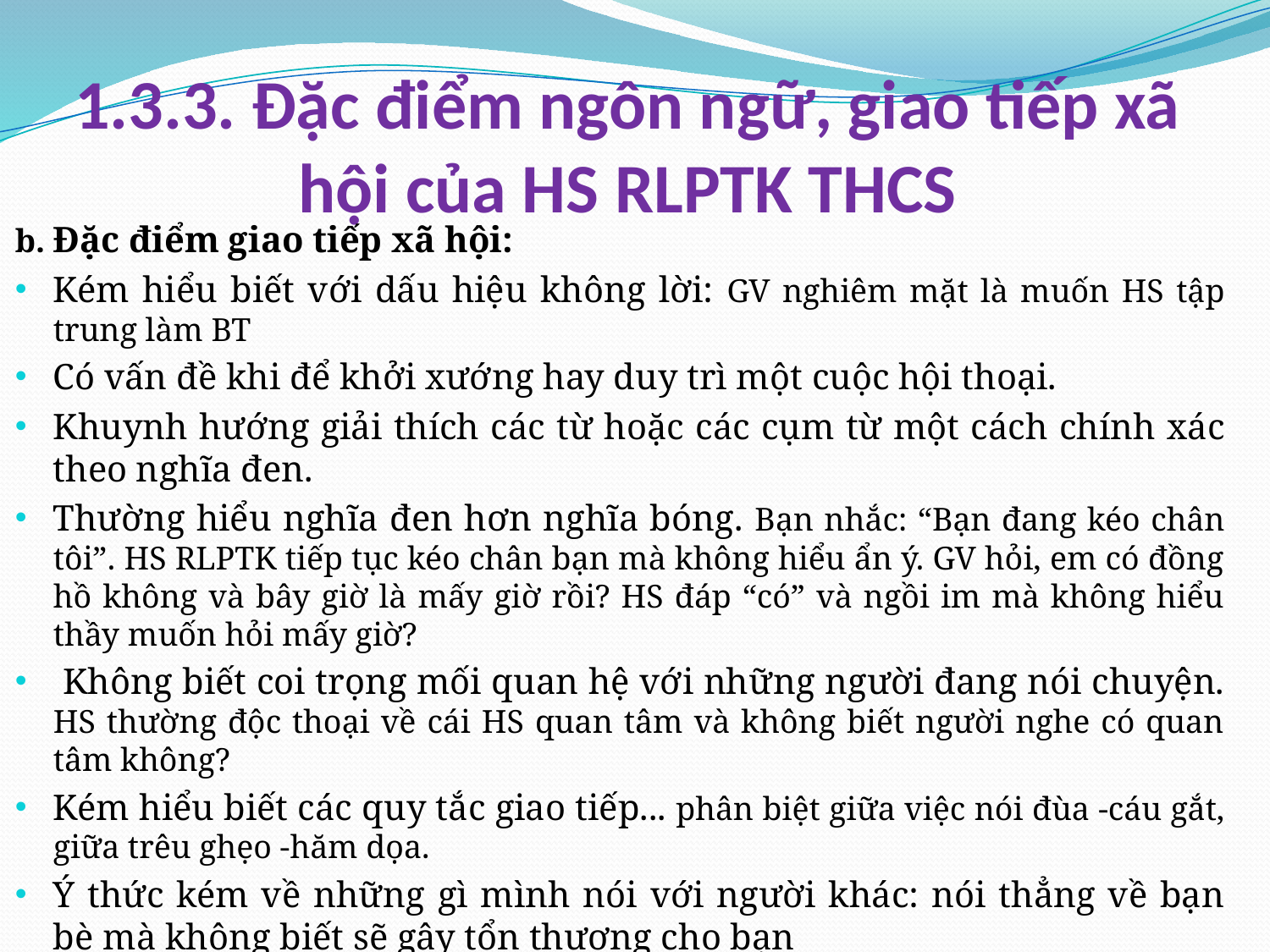

# 1.3.3. Đặc điểm ngôn ngữ, giao tiếp xã hội của HS RLPTK THCS
b. Đặc điểm giao tiếp xã hội:
Kém hiểu biết với dấu hiệu không lời: GV nghiêm mặt là muốn HS tập trung làm BT
Có vấn đề khi để khởi xướng hay duy trì một cuộc hội thoại.
Khuynh hướng giải thích các từ hoặc các cụm từ một cách chính xác theo nghĩa đen.
Thường hiểu nghĩa đen hơn nghĩa bóng. Bạn nhắc: “Bạn đang kéo chân tôi”. HS RLPTK tiếp tục kéo chân bạn mà không hiểu ẩn ý. GV hỏi, em có đồng hồ không và bây giờ là mấy giờ rồi? HS đáp “có” và ngồi im mà không hiểu thầy muốn hỏi mấy giờ?
 Không biết coi trọng mối quan hệ với những người đang nói chuyện. HS thường độc thoại về cái HS quan tâm và không biết người nghe có quan tâm không?
Kém hiểu biết các quy tắc giao tiếp... phân biệt giữa việc nói đùa -cáu gắt, giữa trêu ghẹo -hăm dọa.
Ý thức kém về những gì mình nói với người khác: nói thẳng về bạn bè mà không biết sẽ gây tổn thương cho bạn
Khó nhận biết quan điểm của người khác khi trò chuyện. Các bạn bảo nhau “Đừng nhìn về phía H” vì H sẽ nói về côn trùng khi bạn bè không muốn nghe H chia sẻ